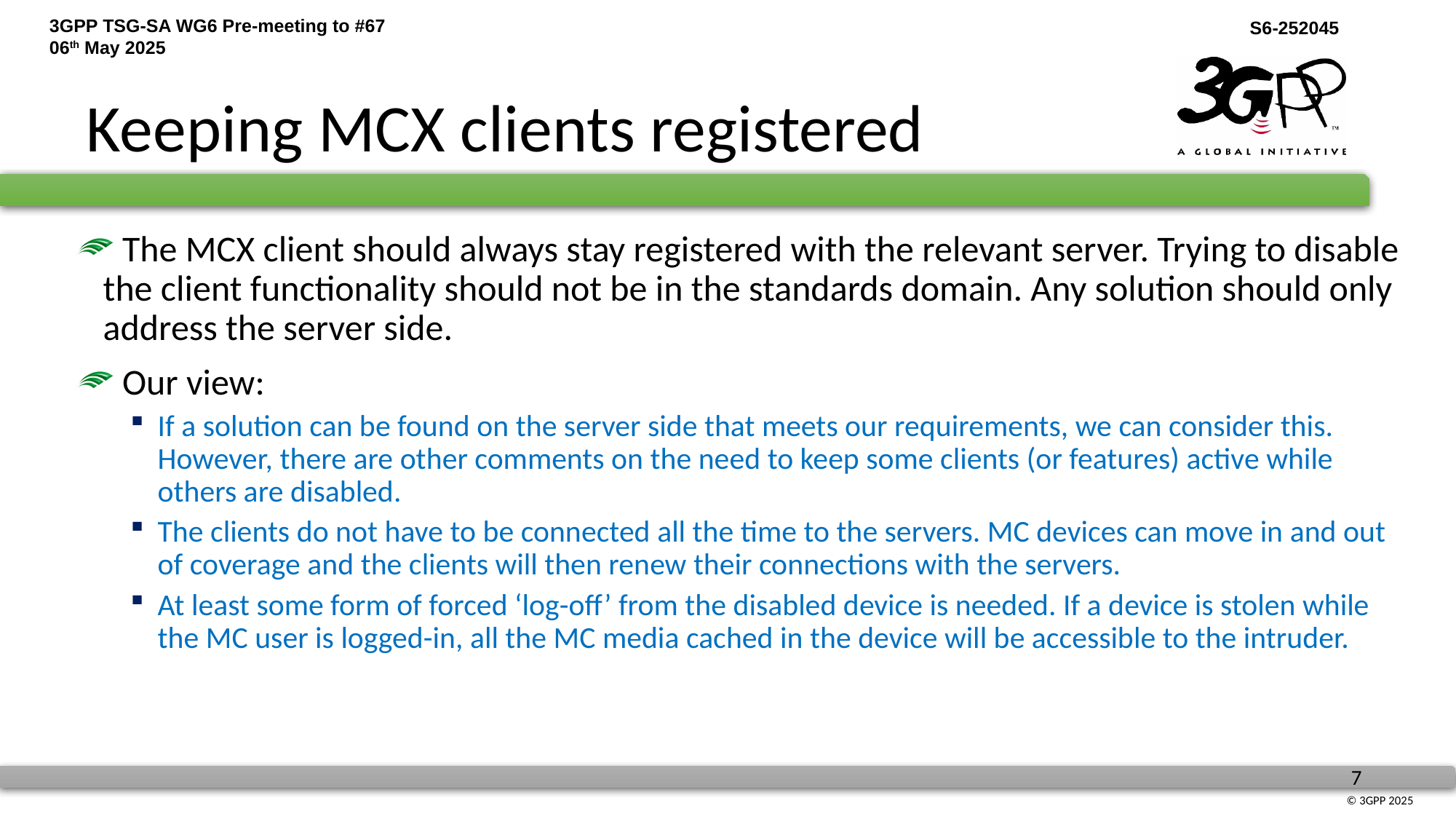

# Keeping MCX clients registered
 The MCX client should always stay registered with the relevant server. Trying to disable the client functionality should not be in the standards domain. Any solution should only address the server side.
 Our view:
If a solution can be found on the server side that meets our requirements, we can consider this. However, there are other comments on the need to keep some clients (or features) active while others are disabled.
The clients do not have to be connected all the time to the servers. MC devices can move in and out of coverage and the clients will then renew their connections with the servers.
At least some form of forced ‘log-off’ from the disabled device is needed. If a device is stolen while the MC user is logged-in, all the MC media cached in the device will be accessible to the intruder.